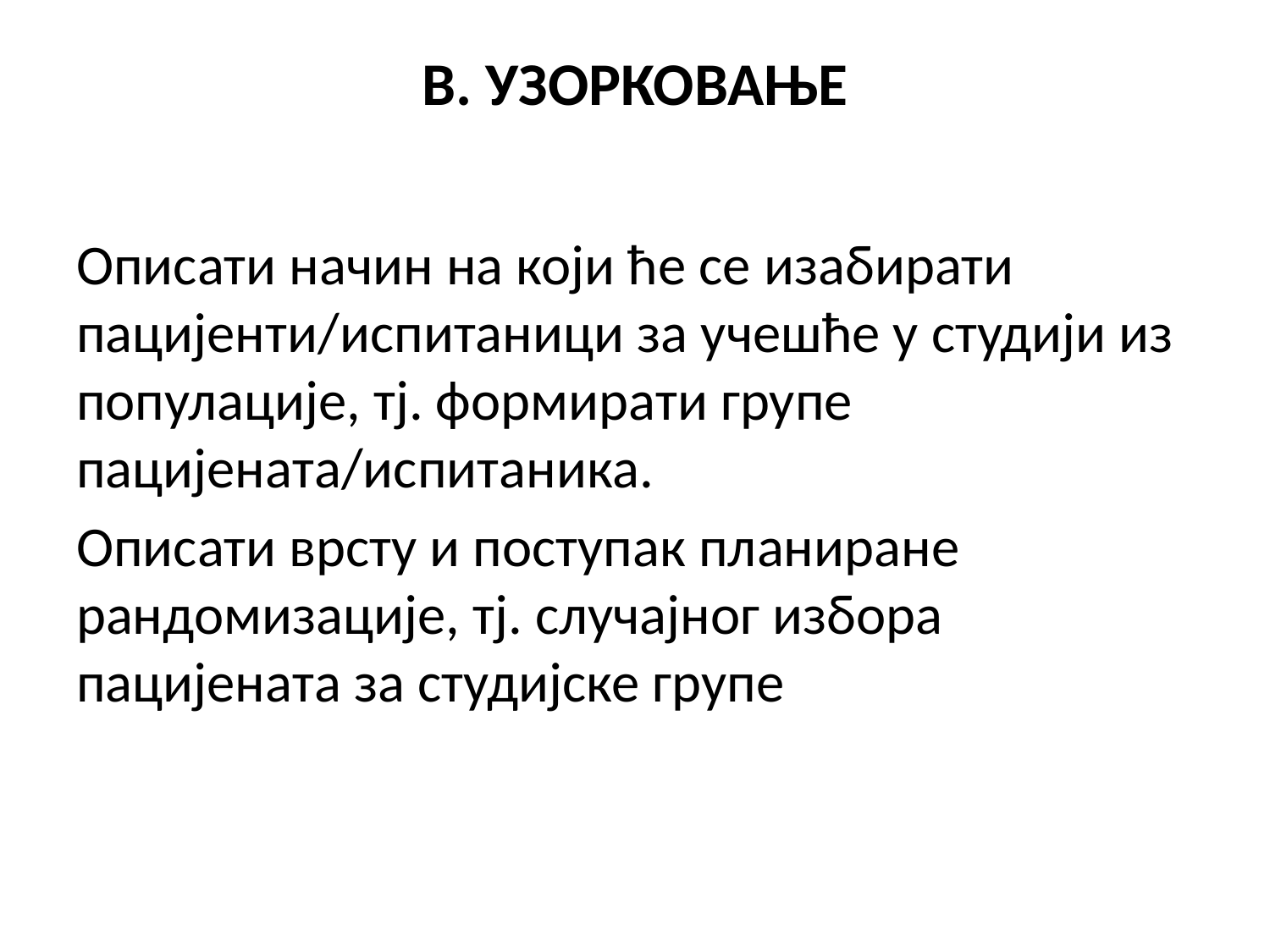

# В. УЗОРКОВАЊЕ
Описати начин на који ће се изабирати пацијенти/испитаници за учешће у студији из популације, тј. формирати групе пацијената/испитаника.
Описати врсту и поступак планиране рандомизације, тј. случајног избора пацијената за студијске групе